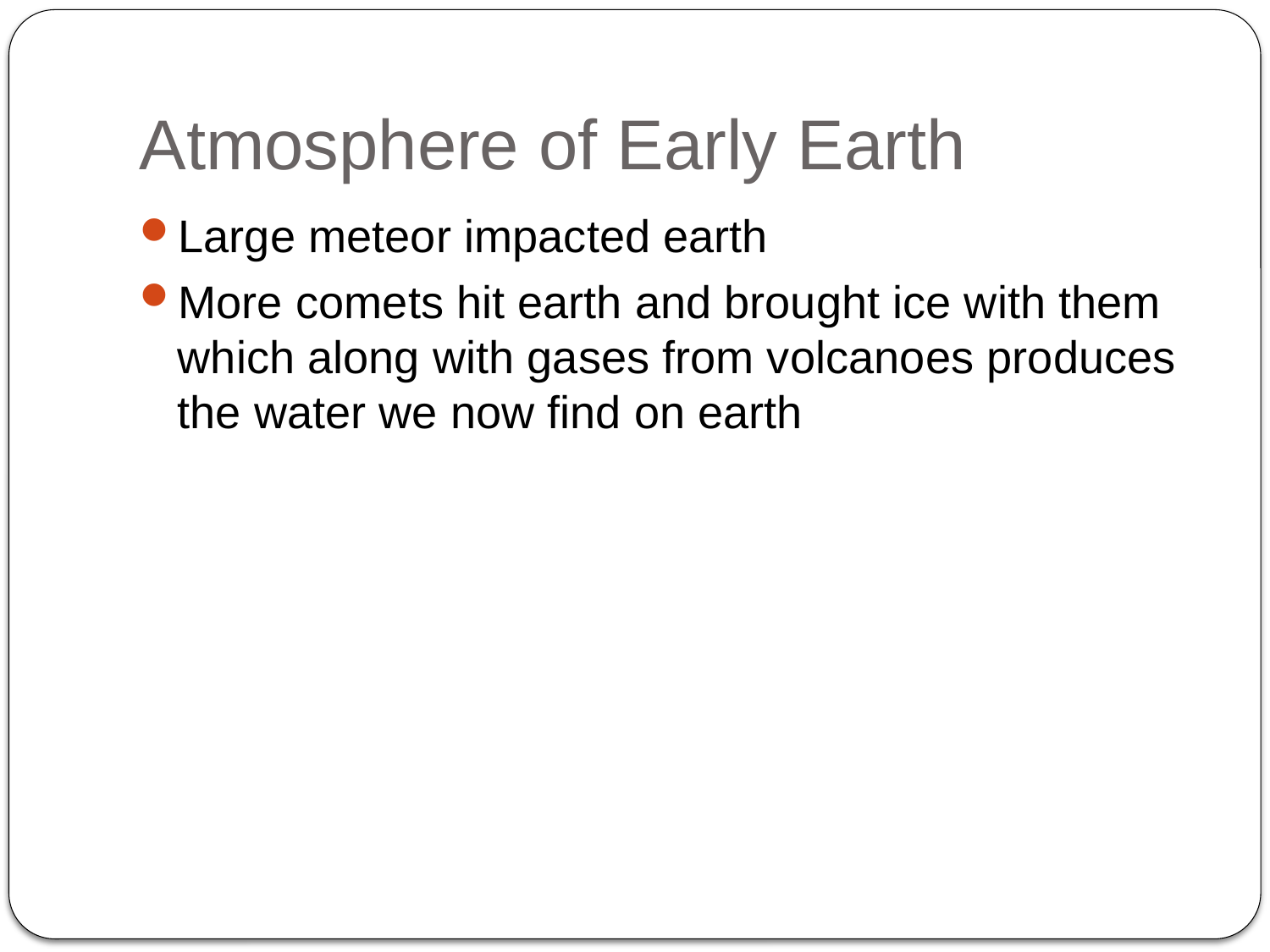

# Atmosphere of Early Earth
Large meteor impacted earth
More comets hit earth and brought ice with them which along with gases from volcanoes produces the water we now find on earth